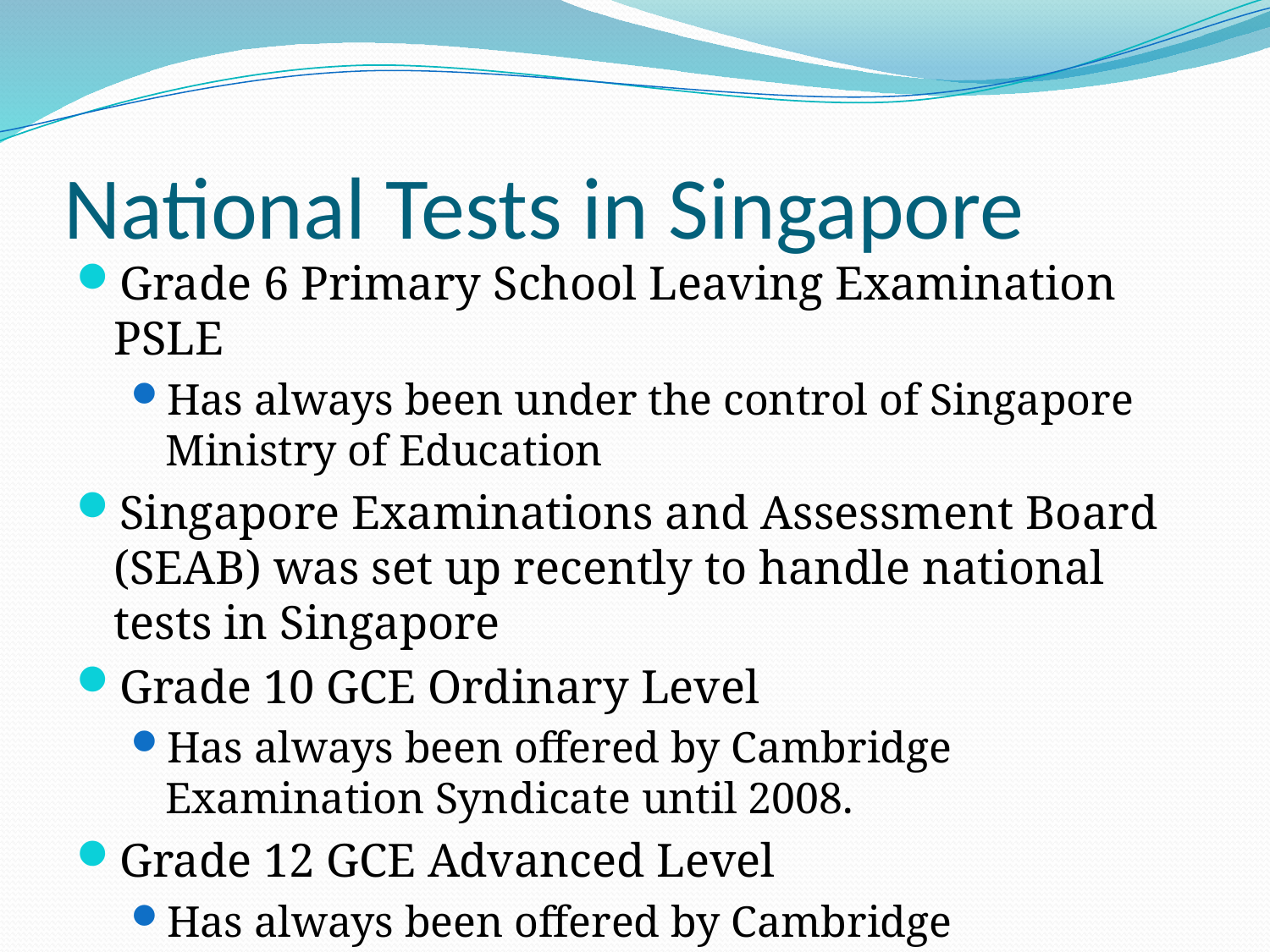

# National Tests in Singapore
Grade 6 Primary School Leaving Examination PSLE
Has always been under the control of Singapore Ministry of Education
Singapore Examinations and Assessment Board (SEAB) was set up recently to handle national tests in Singapore
Grade 10 GCE Ordinary Level
Has always been offered by Cambridge Examination Syndicate until 2008.
Grade 12 GCE Advanced Level
Has always been offered by Cambridge Examination Syndicate until 2007.